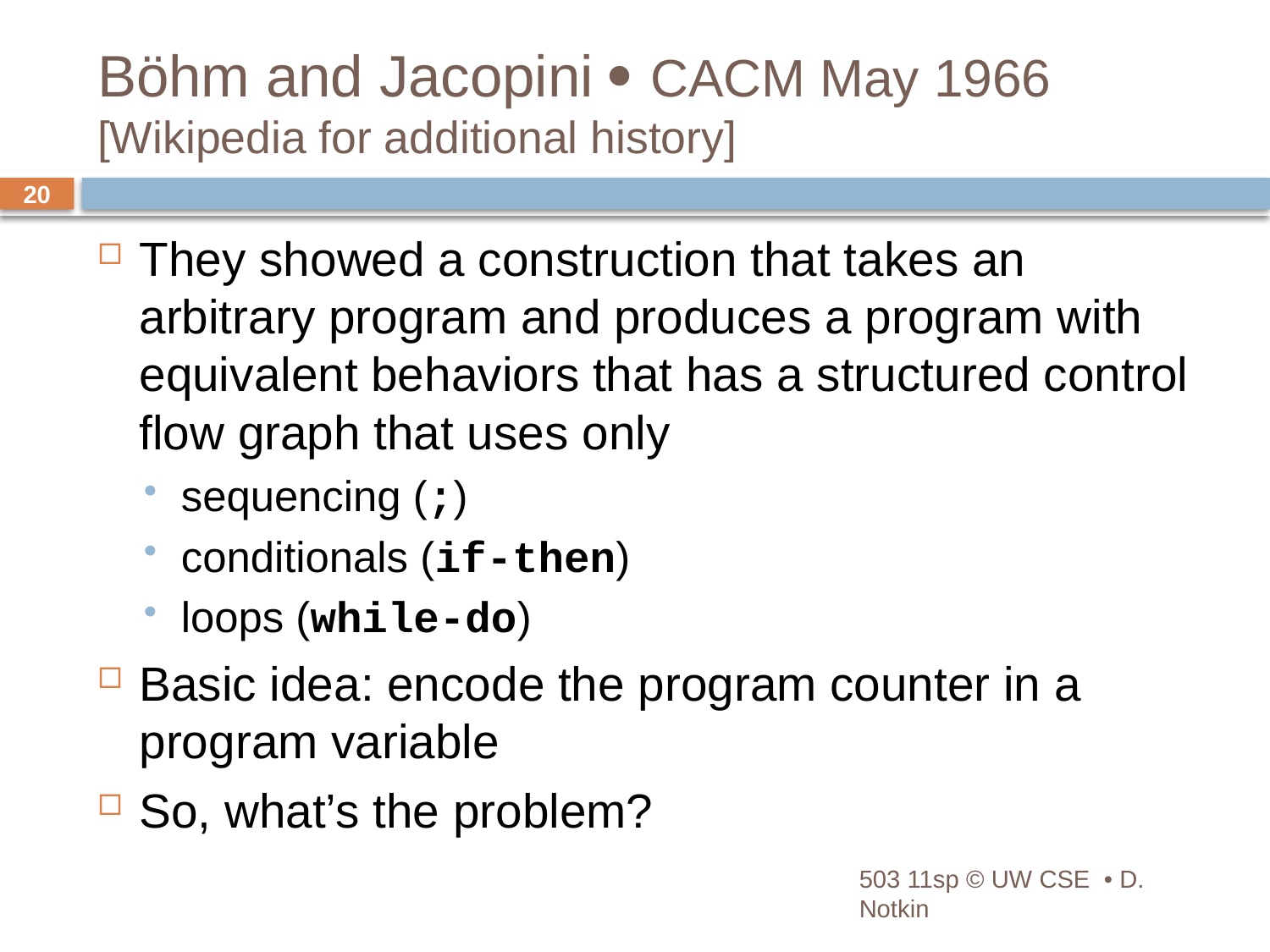

# Böhm and Jacopini • CACM May 1966 [Wikipedia for additional history]
20
They showed a construction that takes an arbitrary program and produces a program with equivalent behaviors that has a structured control flow graph that uses only
sequencing (;)
conditionals (if-then)
loops (while-do)
Basic idea: encode the program counter in a program variable
So, what’s the problem?
503 11sp © UW CSE  • D. Notkin